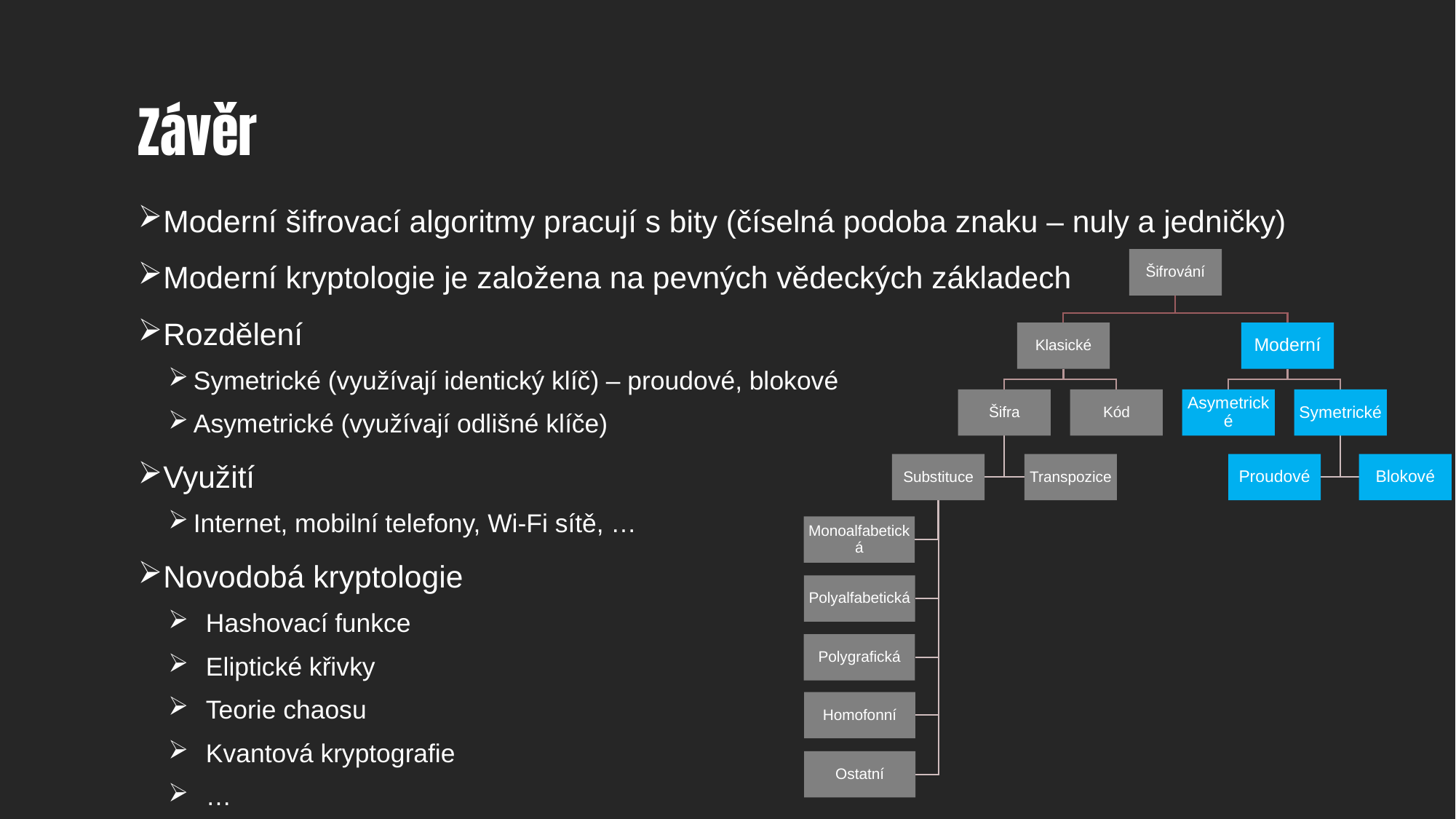

# Závěr
Moderní šifrovací algoritmy pracují s bity (číselná podoba znaku – nuly a jedničky)
Moderní kryptologie je založena na pevných vědeckých základech
Rozdělení
Symetrické (využívají identický klíč) – proudové, blokové
Asymetrické (využívají odlišné klíče)
Využití
Internet, mobilní telefony, Wi-Fi sítě, …
Novodobá kryptologie
Hashovací funkce
Eliptické křivky
Teorie chaosu
Kvantová kryptografie
…

Šifrování
Klasické
Šifra
Substituce
Polyalfabetická
Polygrafická
Homofonní
Ostatní
Monoalfabetická
Transpozice
Kód
Moderní
Asymetrické
Symetrické
Proudové
Blokové